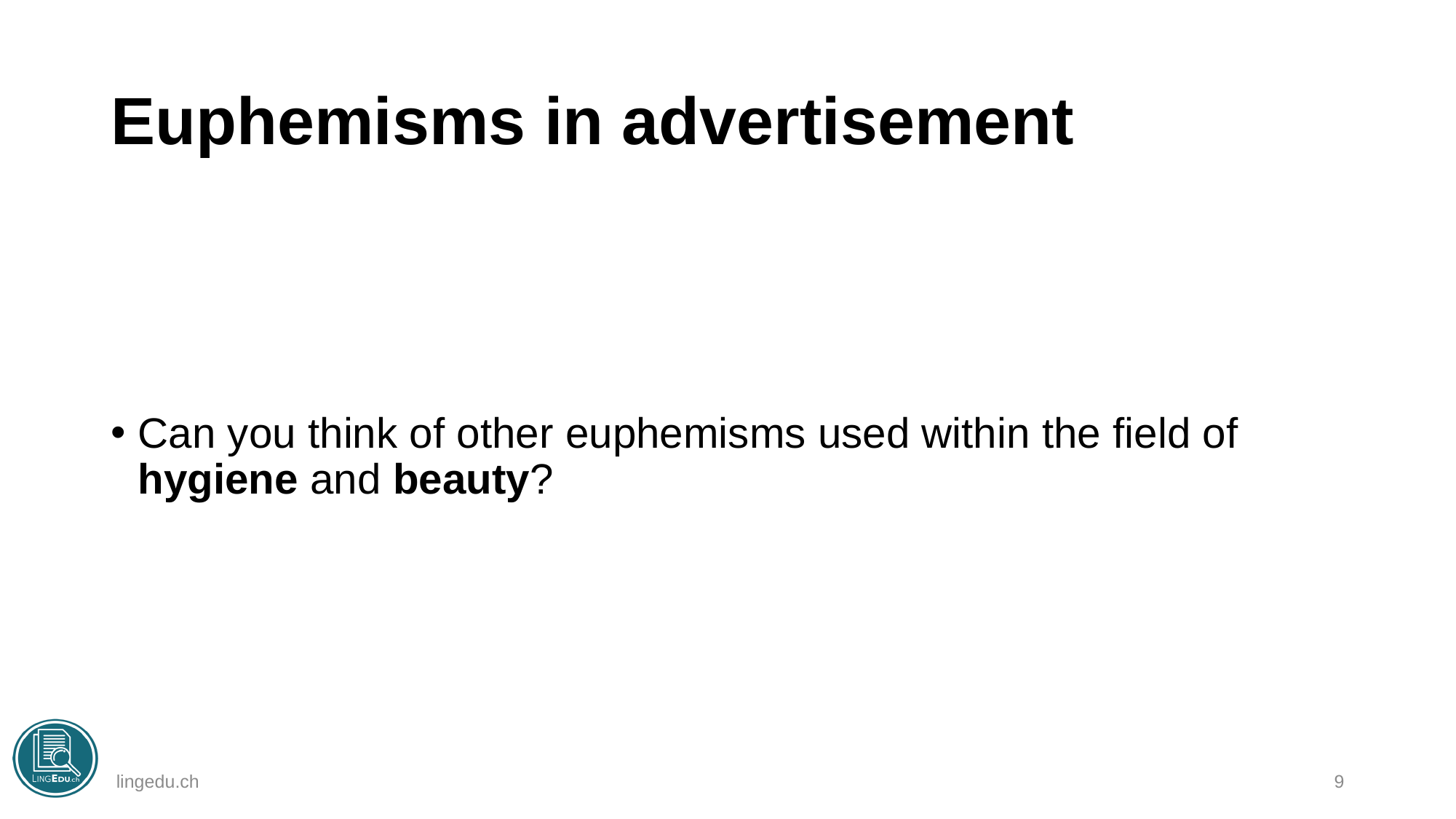

# Euphemisms in advertisement

Can you think of other euphemisms used within the field of hygiene and beauty?
lingedu.ch
9